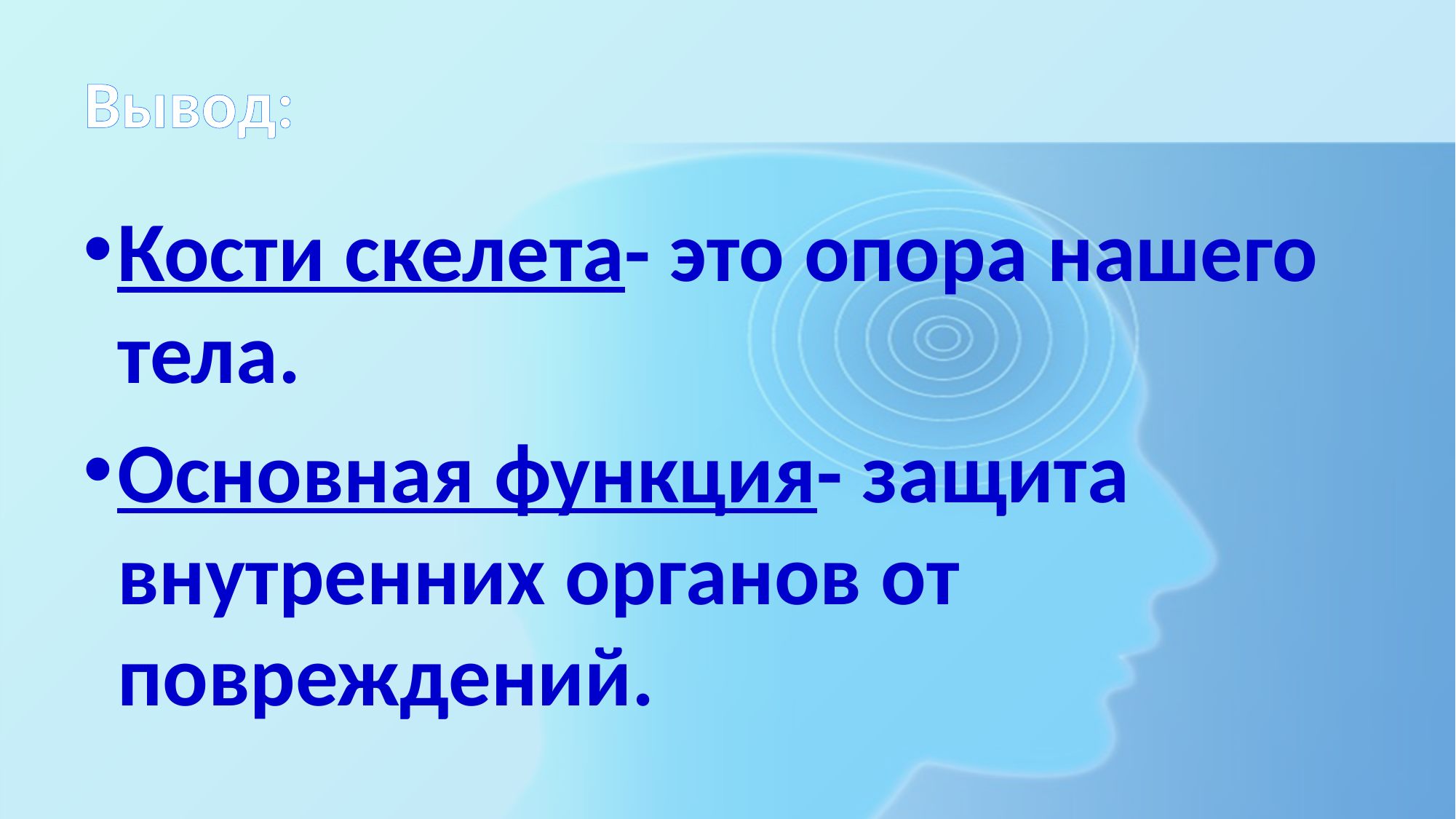

# Вывод:
Кости скелета- это опора нашего тела.
Основная функция- защита внутренних органов от повреждений.